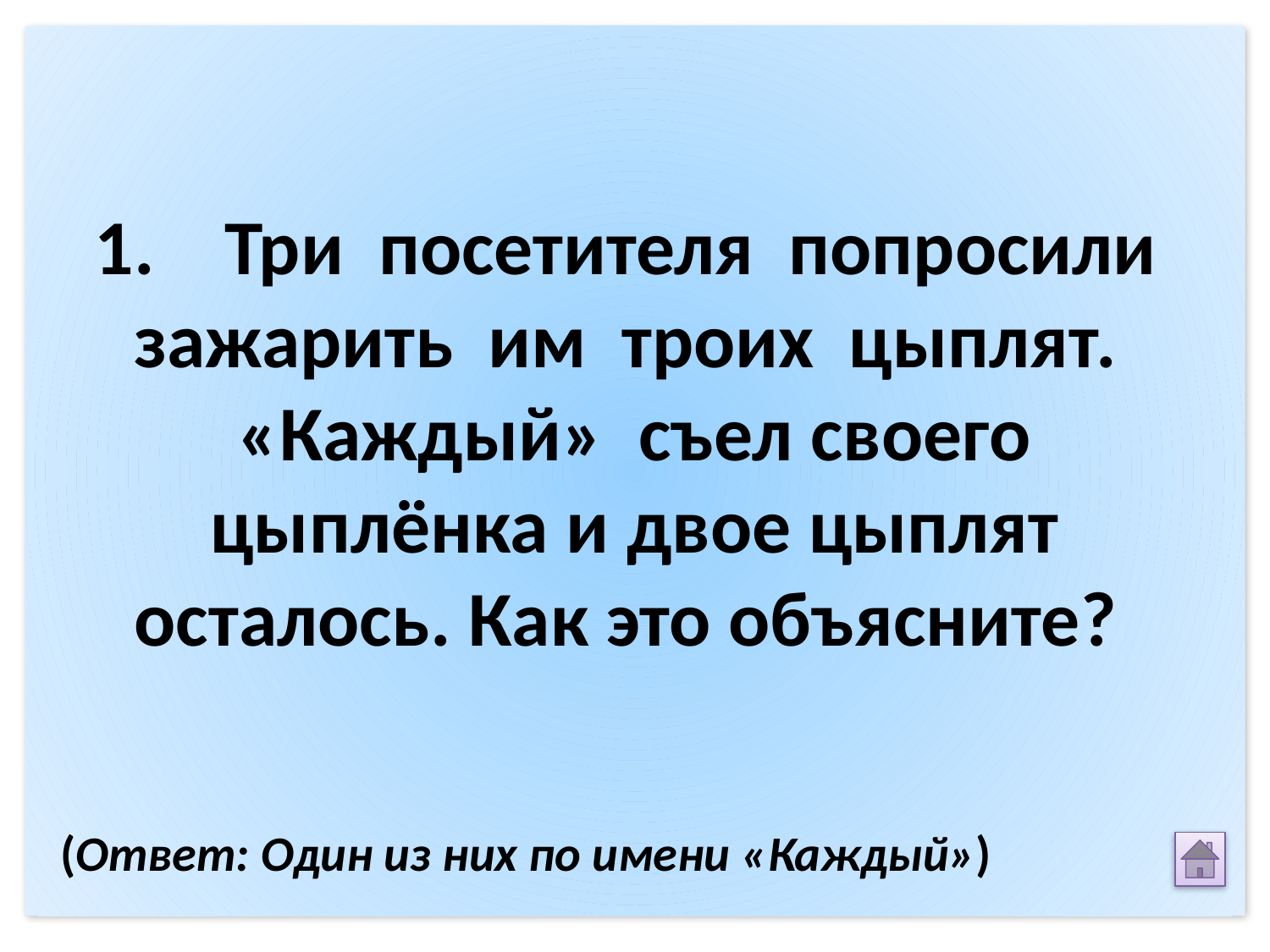

1.    Три  посетителя  попросили  зажарить  им  троих  цыплят.  «Каждый»  съел своего цыплёнка и двое цыплят осталось. Как это объясните?
(Ответ: Один из них по имени «Каждый»)